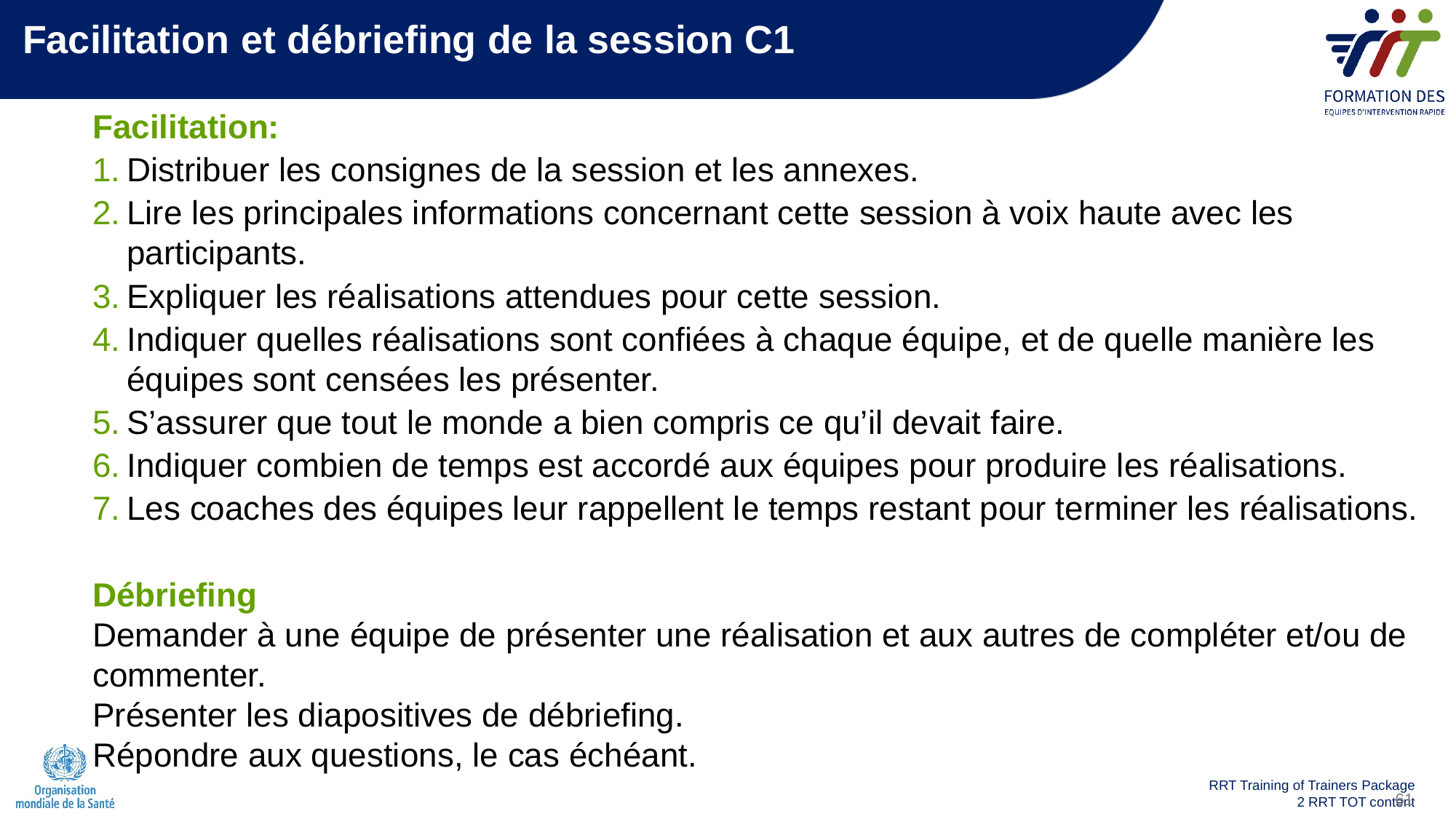

# Facilitation et débriefing de la session C1
Facilitation:
Distribuer les consignes de la session et les annexes.
Lire les principales informations concernant cette session à voix haute avec les participants.
Expliquer les réalisations attendues pour cette session.
Indiquer quelles réalisations sont confiées à chaque équipe, et de quelle manière les équipes sont censées les présenter.
S’assurer que tout le monde a bien compris ce qu’il devait faire.
Indiquer combien de temps est accordé aux équipes pour produire les réalisations.
Les coaches des équipes leur rappellent le temps restant pour terminer les réalisations.

Débriefing
Demander à une équipe de présenter une réalisation et aux autres de compléter et/ou de commenter.
Présenter les diapositives de débriefing.
Répondre aux questions, le cas échéant.